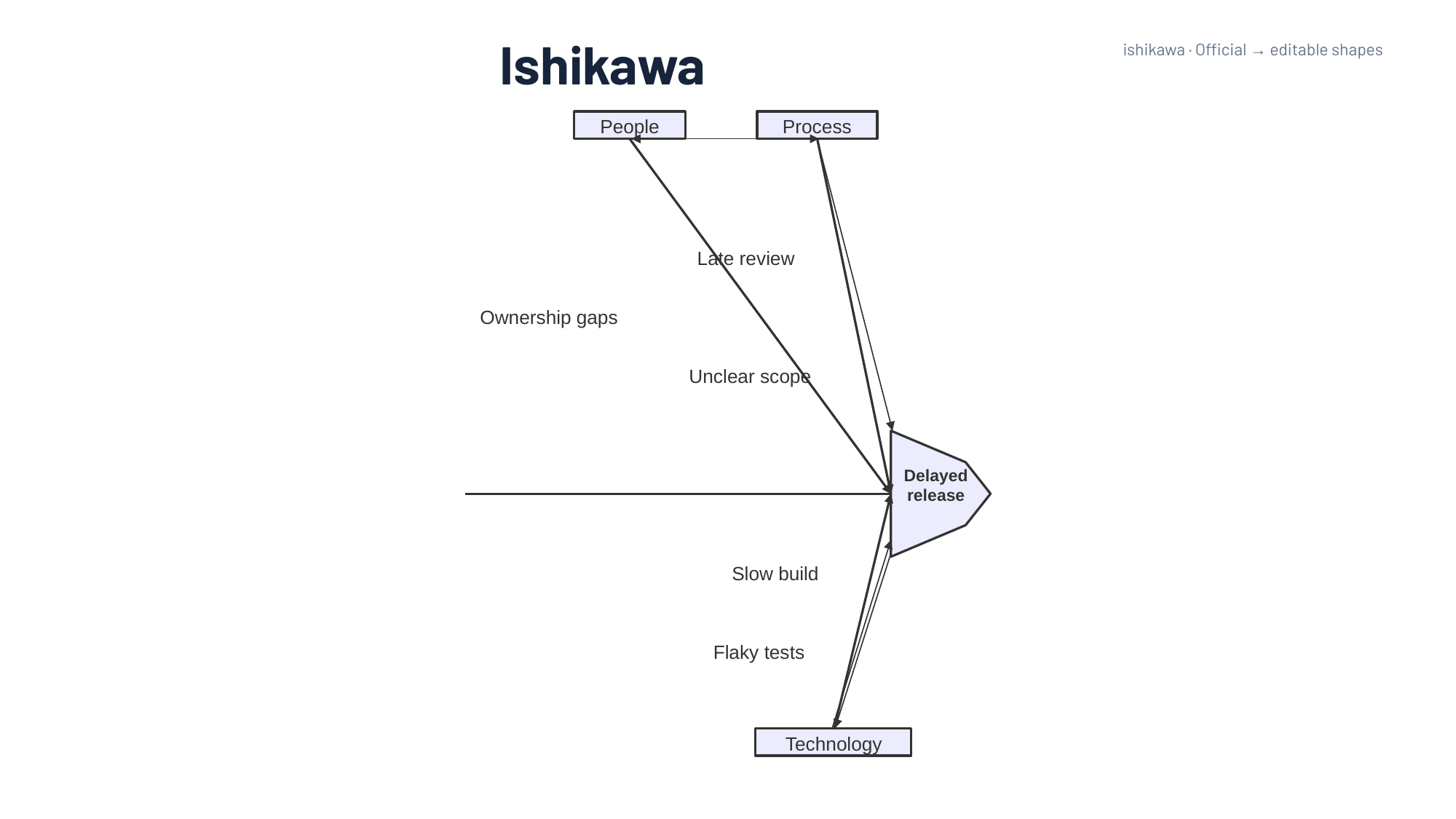

Ishikawa
ishikawa · Official → editable shapes

People
Process
Late review
Ownership gaps
Unclear scope

Delayed
release
Slow build
Flaky tests

Technology